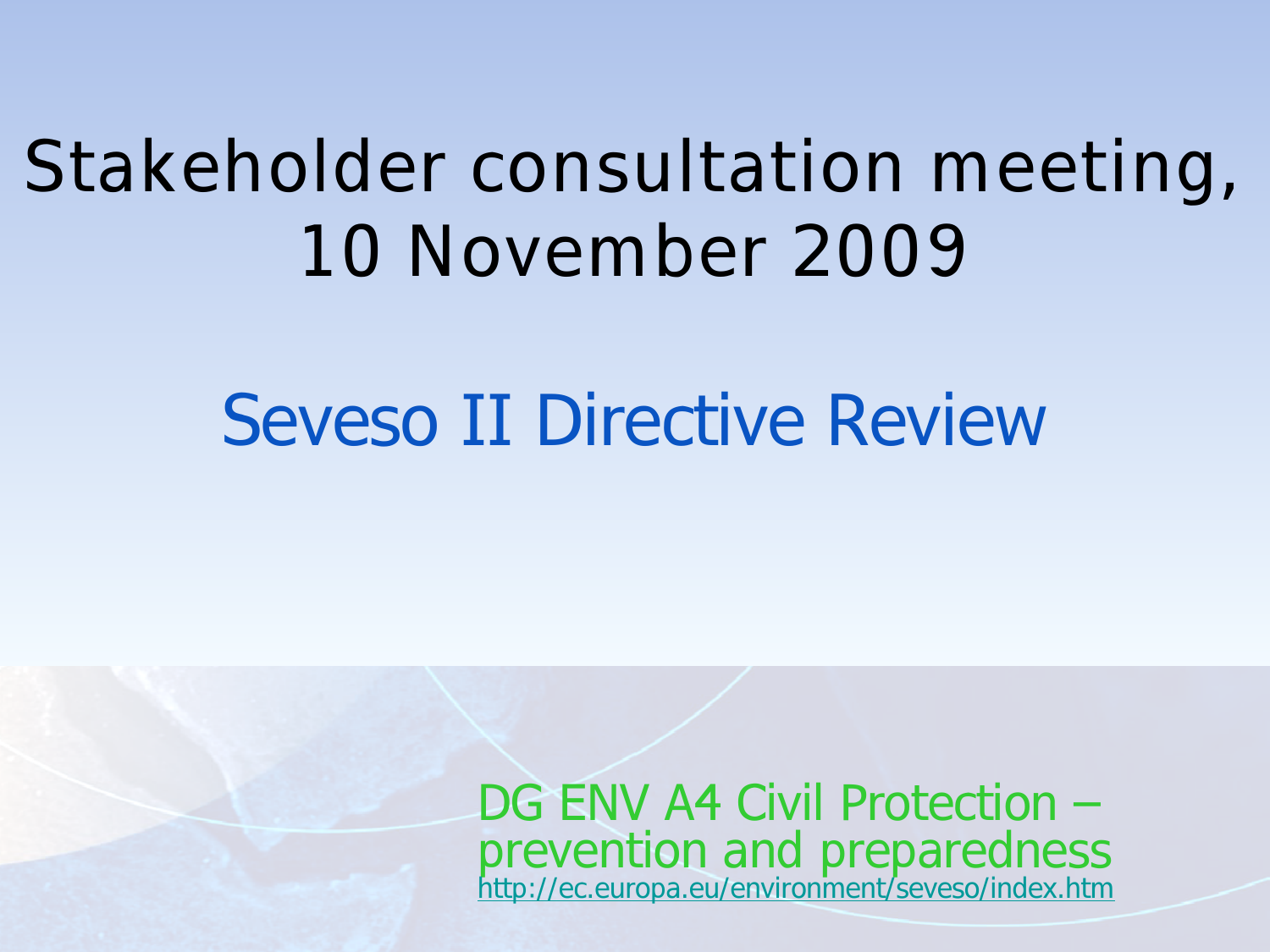

Stakeholder consultation meeting, 10 November 2009
Seveso II Directive Review
DG ENV A4 Civil Protection – prevention and preparedness http://ec.europa.eu/environment/seveso/index.htm